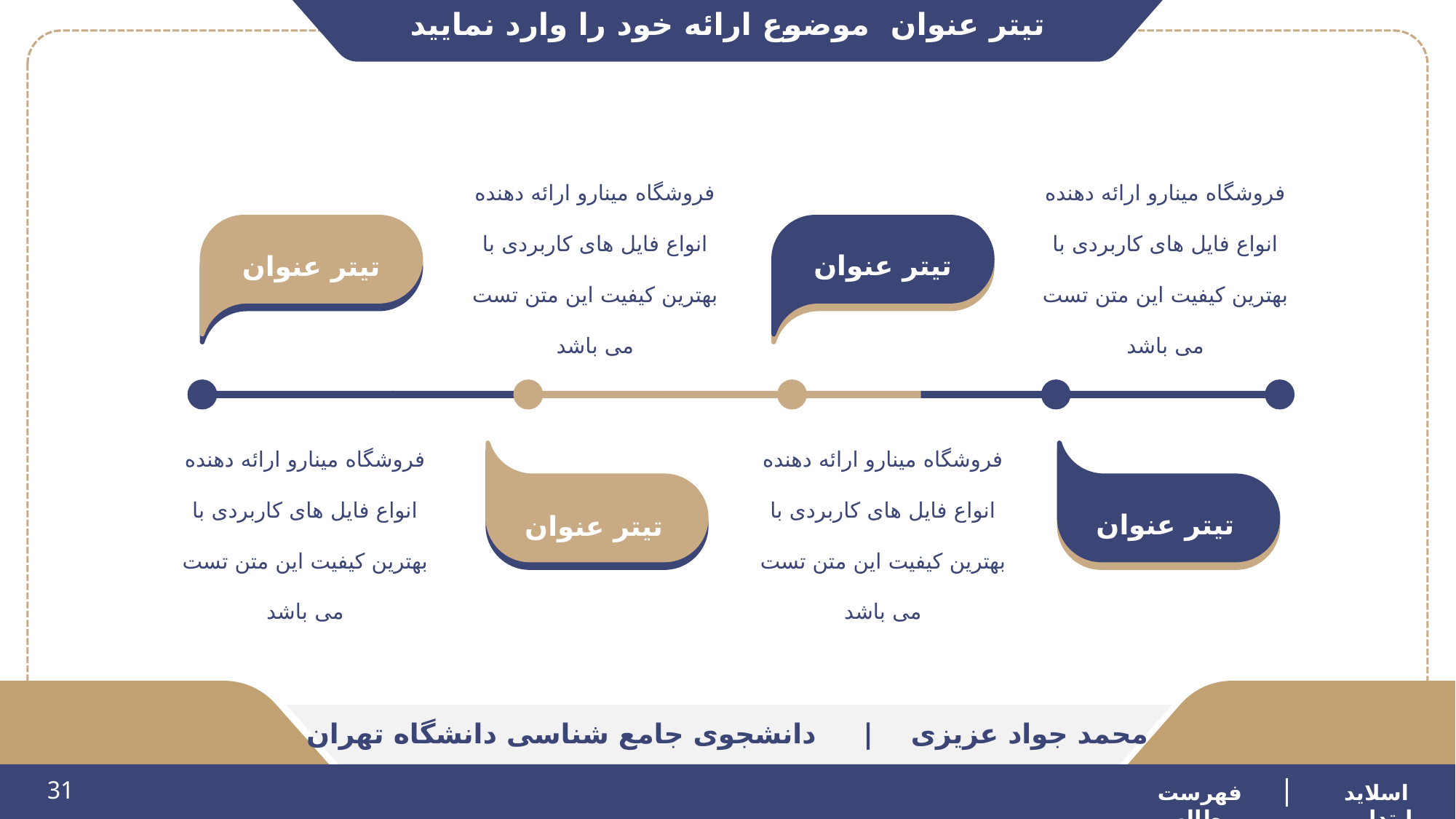

تیتر عنوان  موضوع ارائه خود را وارد نمایید
فروشگاه مینارو ارائه دهنده انواع فایل های کاربردی با بهترین کیفیت این متن تست می باشد
فروشگاه مینارو ارائه دهنده انواع فایل های کاربردی با بهترین کیفیت این متن تست می باشد
تیتر عنوان

تیتر عنوان

فروشگاه مینارو ارائه دهنده انواع فایل های کاربردی با بهترین کیفیت این متن تست می باشد
فروشگاه مینارو ارائه دهنده انواع فایل های کاربردی با بهترین کیفیت این متن تست می باشد

تیتر عنوان

تیتر عنوان
محمد جواد عزیزی    |     دانشجوی جامع شناسی دانشگاه تهران
31